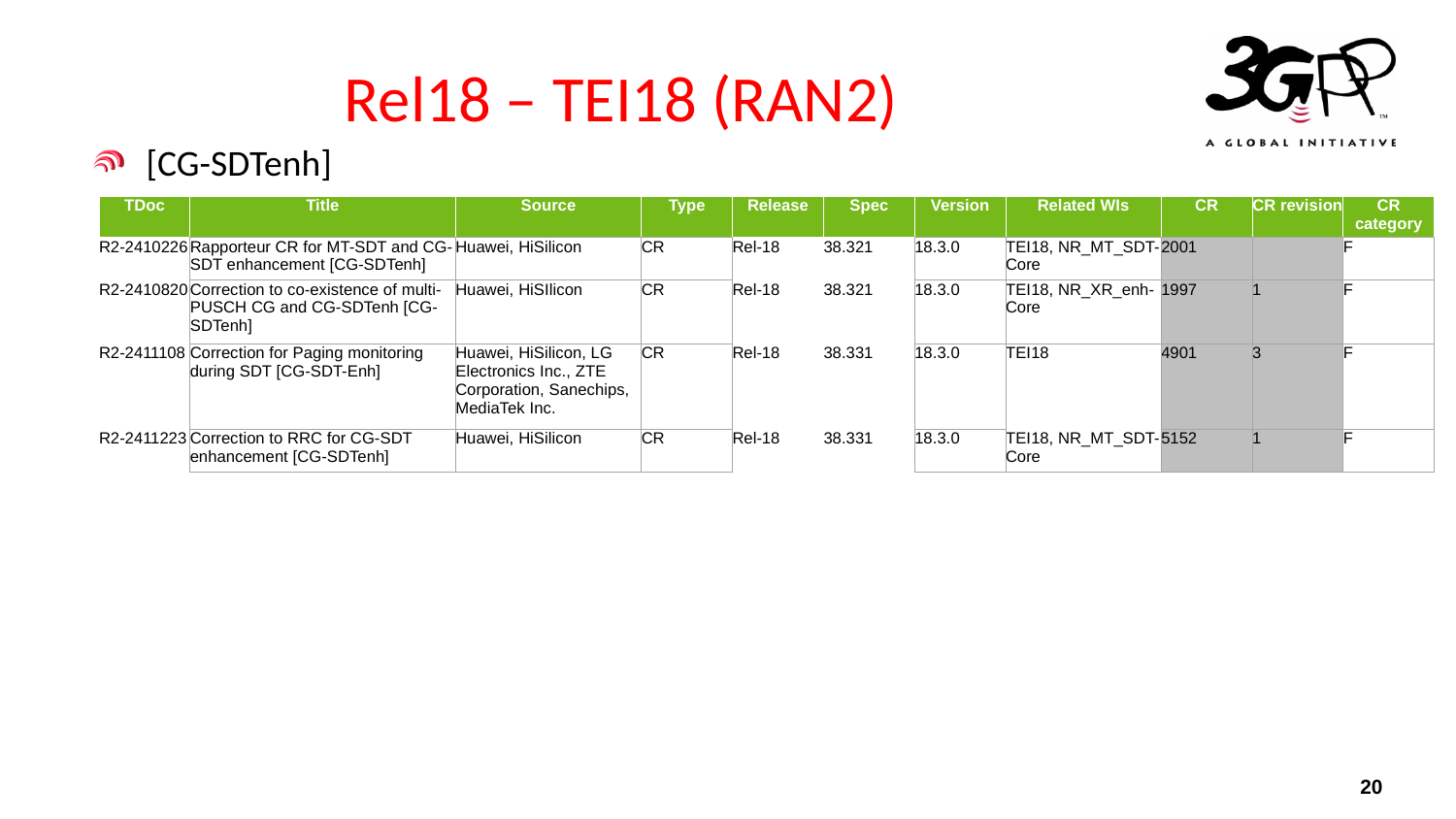

# Rel18 – TEI18 (RAN2)
[CG-SDTenh]

| TDoc | Title | Source | Type | Release | Spec | Version | Related WIs | CR | CR revision | CR category |
| --- | --- | --- | --- | --- | --- | --- | --- | --- | --- | --- |
| R2-2410226 | Rapporteur CR for MT-SDT and CG-SDT enhancement [CG-SDTenh] | Huawei, HiSilicon | CR | Rel-18 | 38.321 | 18.3.0 | TEI18, NR\_MT\_SDT-Core | 2001 |  | F |
| R2-2410820 | Correction to co-existence of multi-PUSCH CG and CG-SDTenh [CG-SDTenh] | Huawei, HiSIlicon | CR | Rel-18 | 38.321 | 18.3.0 | TEI18, NR\_XR\_enh-Core | 1997 | 1 | F |
| R2-2411108 | Correction for Paging monitoring during SDT [CG-SDT-Enh] | Huawei, HiSilicon, LG Electronics Inc., ZTE Corporation, Sanechips, MediaTek Inc. | CR | Rel-18 | 38.331 | 18.3.0 | TEI18 | 4901 | 3 | F |
| R2-2411223 | Correction to RRC for CG-SDT enhancement [CG-SDTenh] | Huawei, HiSilicon | CR | Rel-18 | 38.331 | 18.3.0 | TEI18, NR\_MT\_SDT-Core | 5152 | 1 | F |